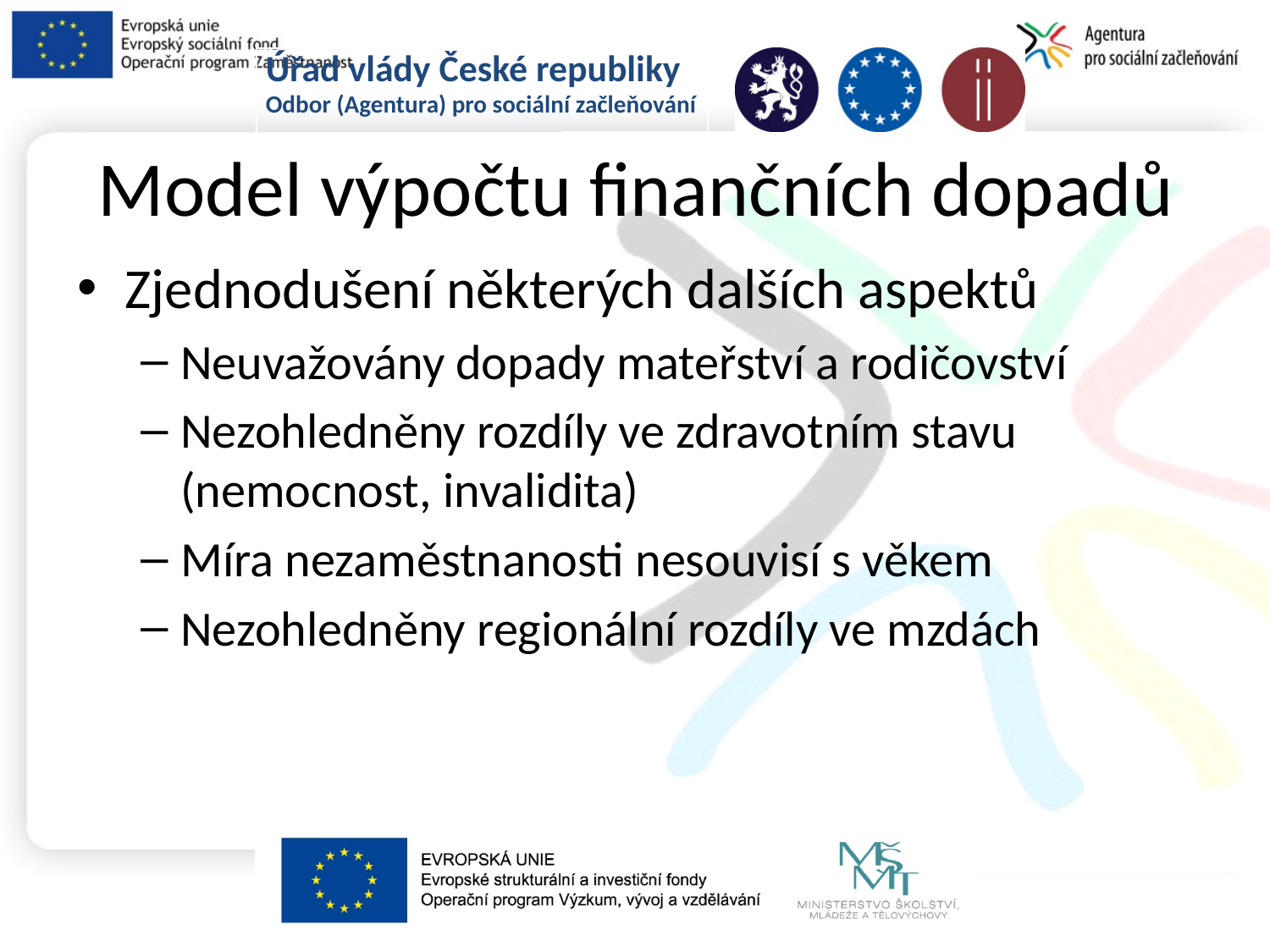

# Model výpočtu finančních dopadů
Zjednodušení některých dalších aspektů
Neuvažovány dopady mateřství a rodičovství
Nezohledněny rozdíly ve zdravotním stavu (nemocnost, invalidita)
Míra nezaměstnanosti nesouvisí s věkem
Nezohledněny regionální rozdíly ve mzdách